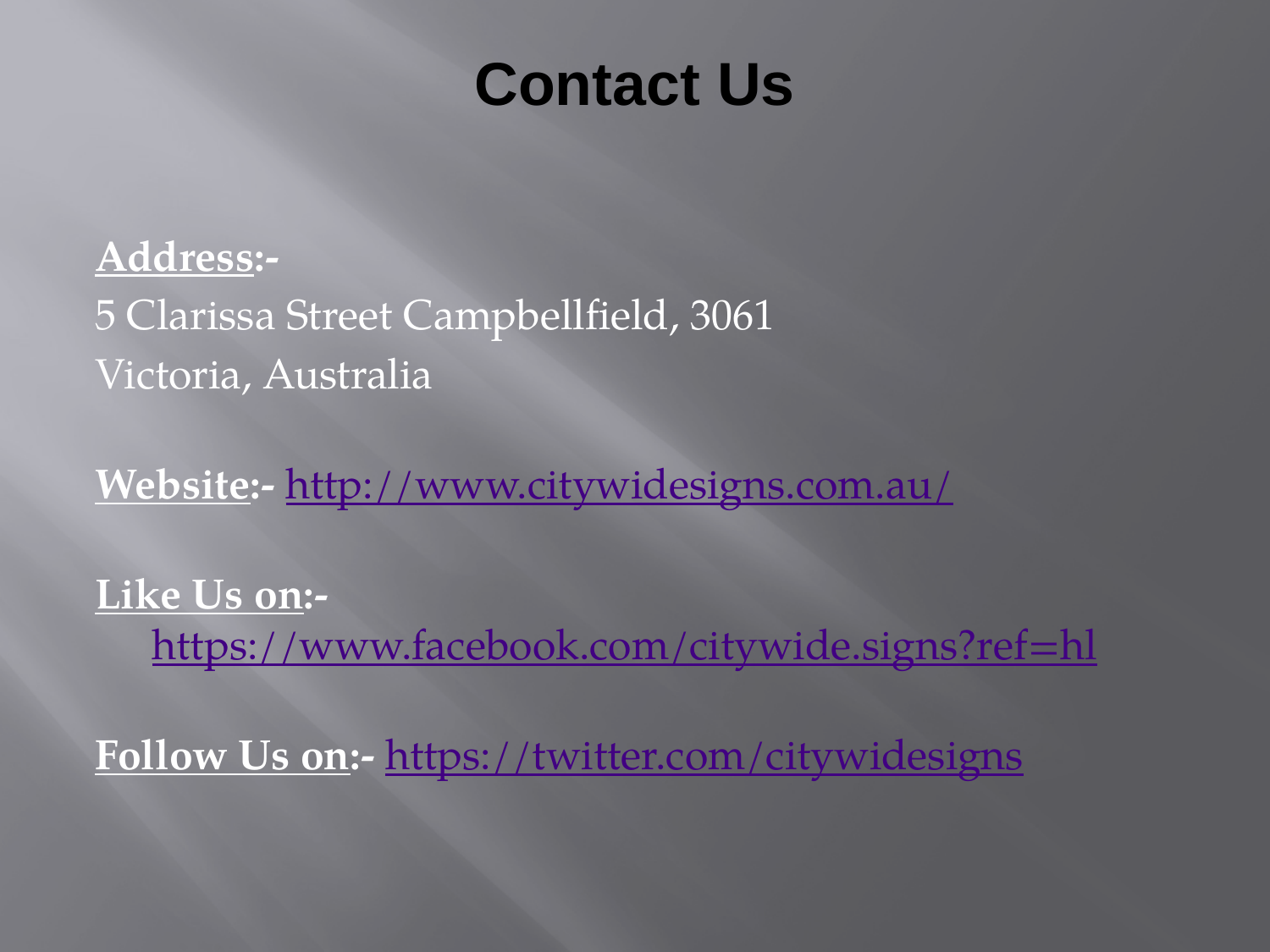

# Contact Us
Address:-
5 Clarissa Street Campbellfield, 3061
Victoria, Australia
Website:- http://www.citywidesigns.com.au/
Like Us on:- https://www.facebook.com/citywide.signs?ref=hl
Follow Us on:- https://twitter.com/citywidesigns